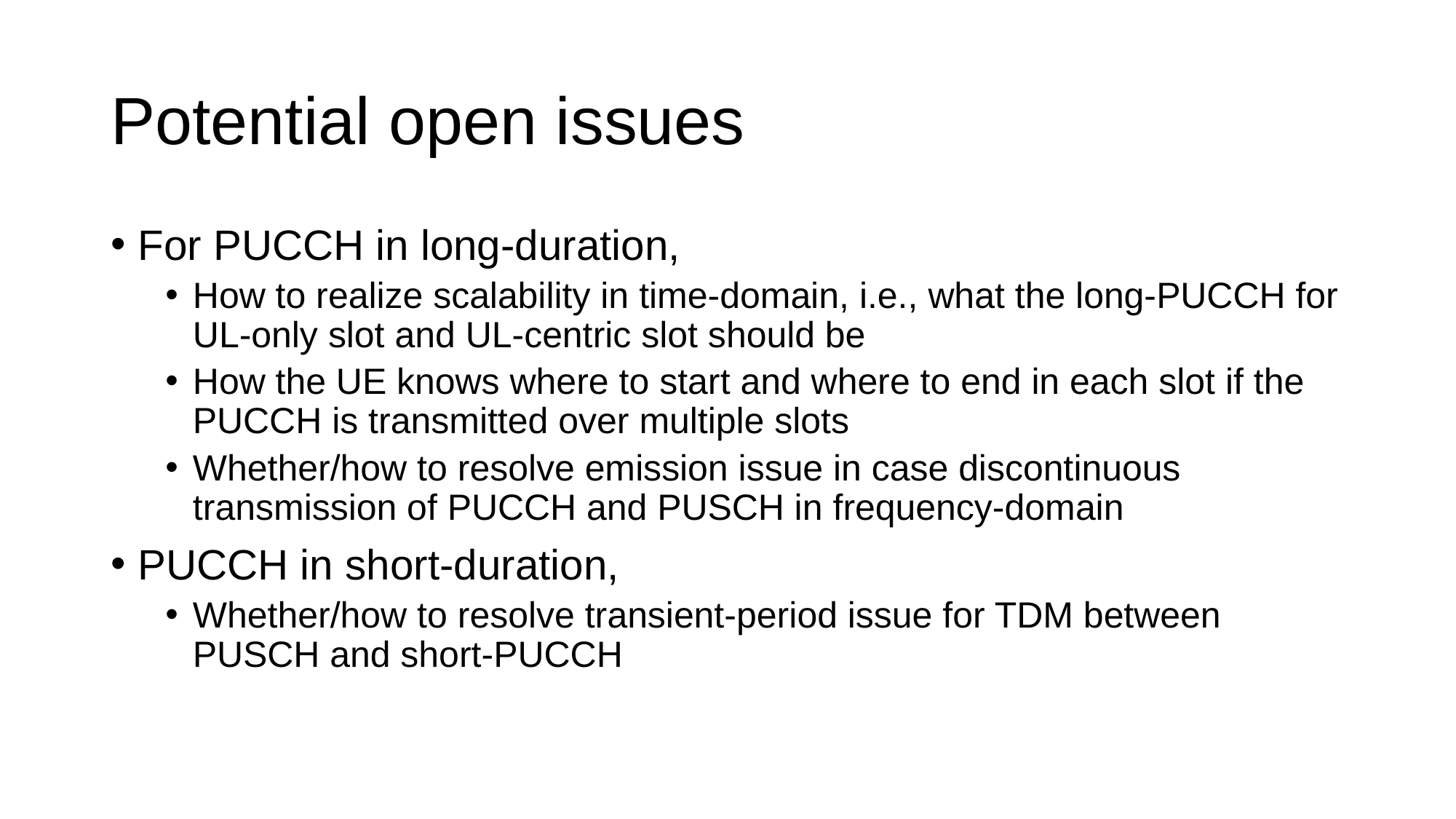

# Potential open issues
For PUCCH in long-duration,
How to realize scalability in time-domain, i.e., what the long-PUCCH for UL-only slot and UL-centric slot should be
How the UE knows where to start and where to end in each slot if the PUCCH is transmitted over multiple slots
Whether/how to resolve emission issue in case discontinuous transmission of PUCCH and PUSCH in frequency-domain
PUCCH in short-duration,
Whether/how to resolve transient-period issue for TDM between PUSCH and short-PUCCH